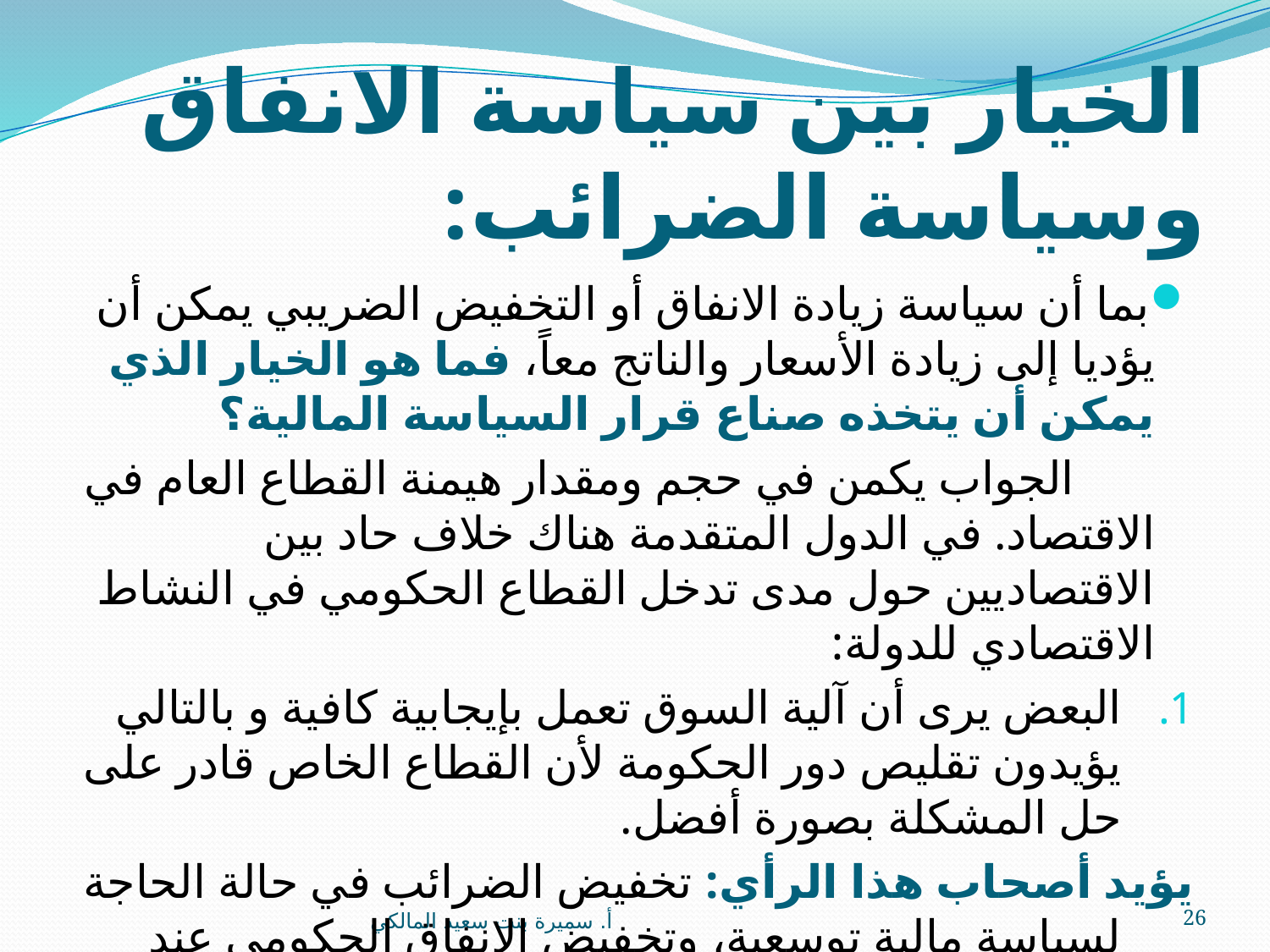

# الخيار بين سياسة الانفاق وسياسة الضرائب:
بما أن سياسة زيادة الانفاق أو التخفيض الضريبي يمكن أن يؤديا إلى زيادة الأسعار والناتج معاً، فما هو الخيار الذي يمكن أن يتخذه صناع قرار السياسة المالية؟
          الجواب يكمن في حجم ومقدار هيمنة القطاع العام في الاقتصاد. في الدول المتقدمة هناك خلاف حاد بين الاقتصاديين حول مدى تدخل القطاع الحكومي في النشاط الاقتصادي للدولة:
البعض يرى أن آلية السوق تعمل بإيجابية كافية و بالتالي يؤيدون تقليص دور الحكومة لأن القطاع الخاص قادر على حل المشكلة بصورة أفضل.
يؤيد أصحاب هذا الرأي: تخفيض الضرائب في حالة الحاجة لسياسة مالية توسعية، وتخفيض الانفاق الحكومي عند الحاجة لسياسة مالية انكماشية.
أ. سميرة بنت سعيد المالكي
26